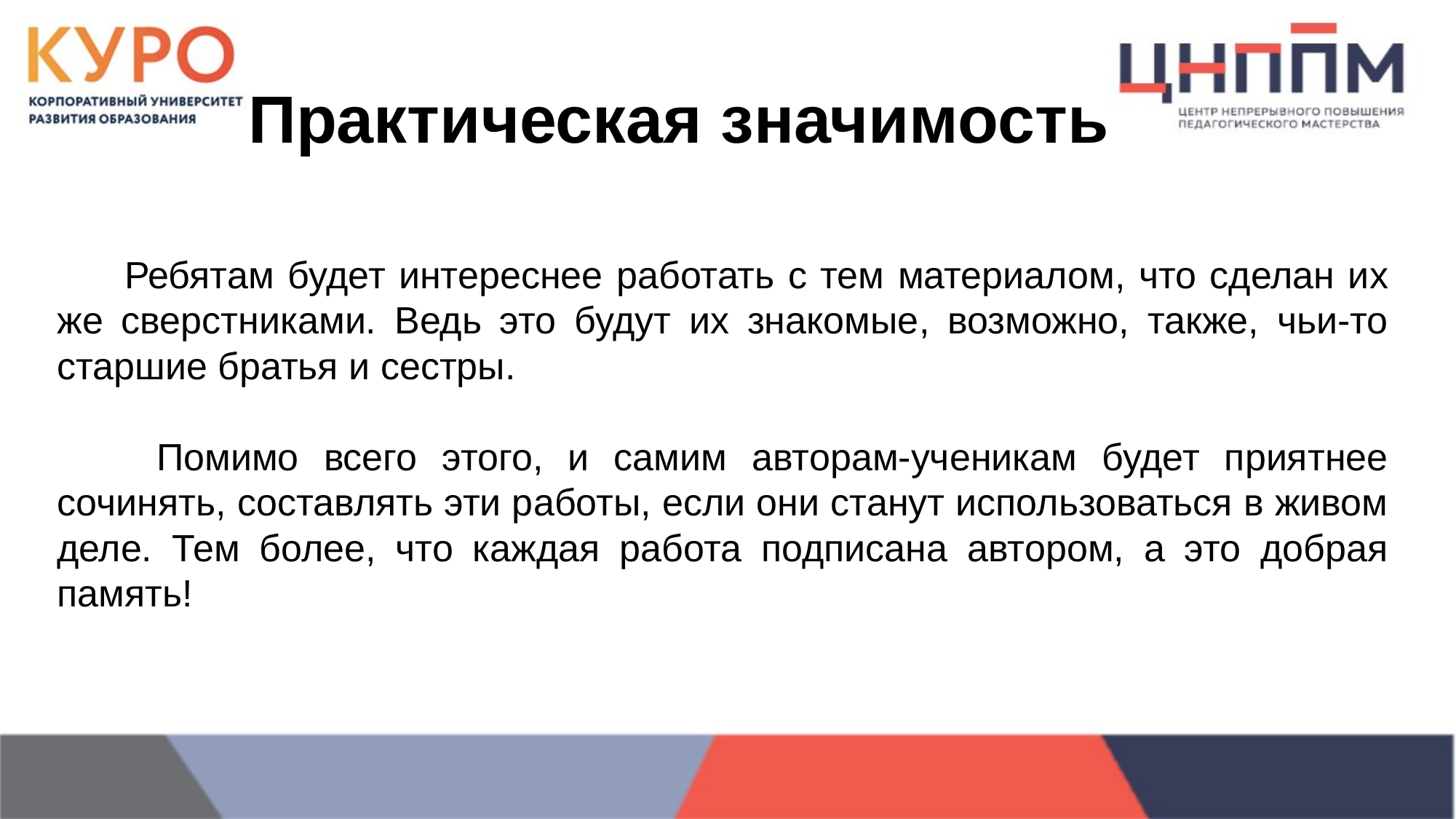

Практическая значимость

     Ребятам будет интереснее работать с тем материалом, что сделан их же сверстниками. Ведь это будут их знакомые, возможно, также, чьи-то старшие братья и сестры.

    Помимо всего этого, и самим авторам-ученикам будет приятнее сочинять, составлять эти работы, если они станут использоваться в живом деле. Тем более, что каждая работа подписана автором, а это добрая память!